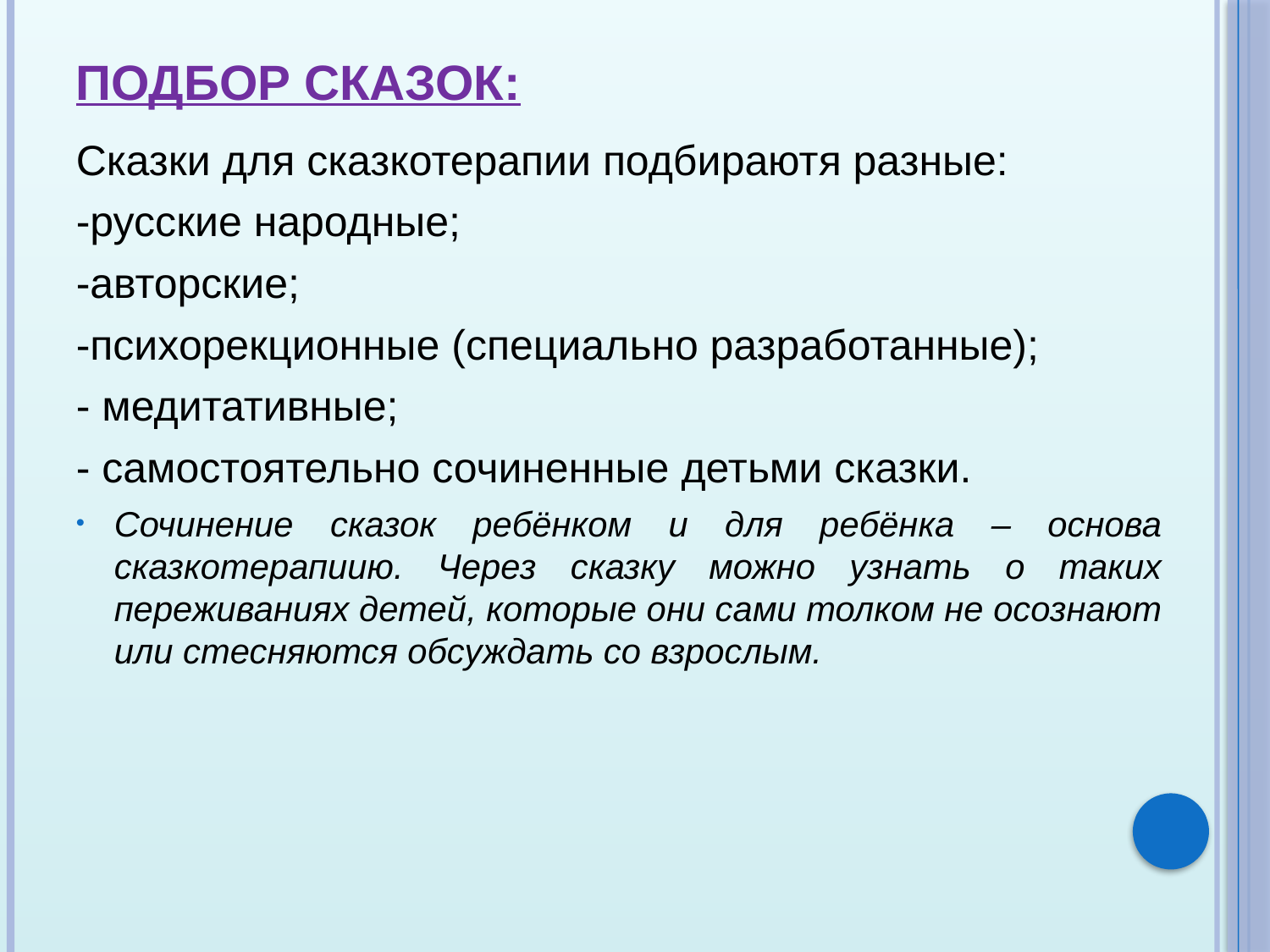

# Подбор сказок:
Сказки для сказкотерапии подбираютя разные:
-русские народные;
-авторские;
-психорекционные (специально разработанные);
- медитативные;
- самостоятельно сочиненные детьми сказки.
Сочинение сказок ребёнком и для ребёнка – основа сказкотерапиию. Через сказку можно узнать о таких переживаниях детей, которые они сами толком не осознают или стесняются обсуждать со взрослым.